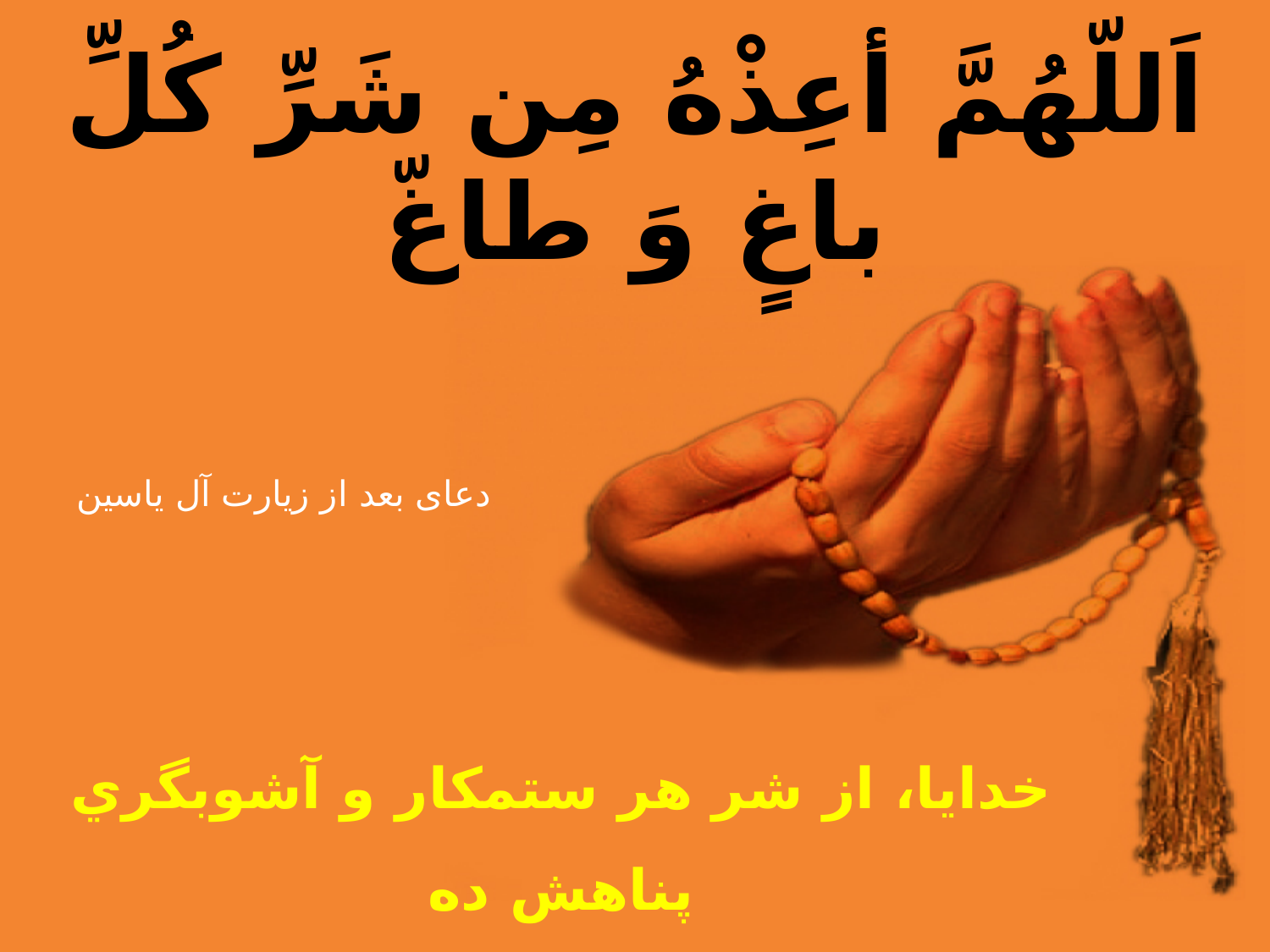

اَللّهُمَّ أعِذْهُ مِن شَرِّ كُلِّ باغٍ وَ طاغّ
خدايا، از شر هر ستمكار و آشوبگري پناهش ده